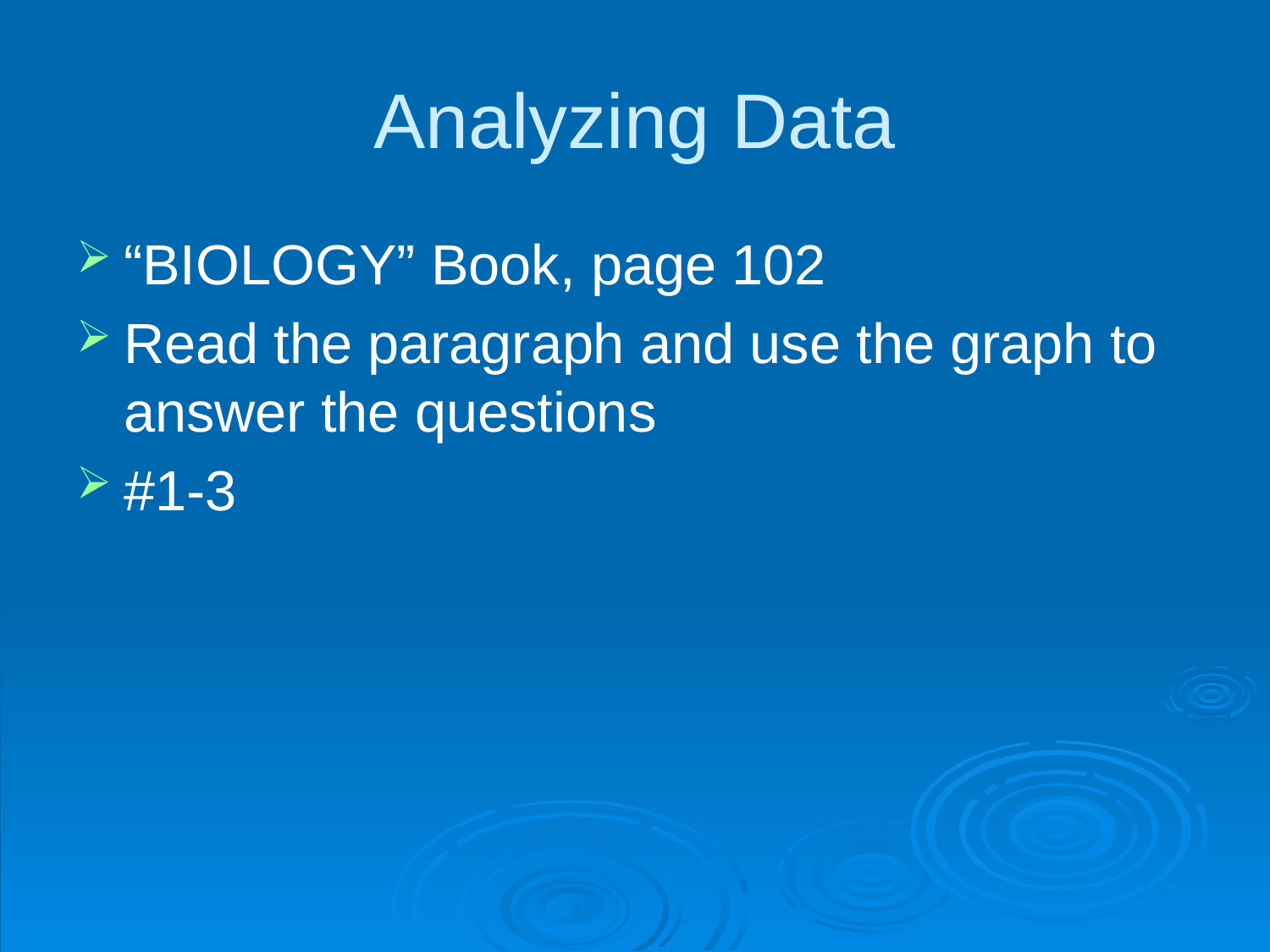

# Analyzing Data
“BIOLOGY” Book, page 102
Read the paragraph and use the graph to answer the questions
#1-3